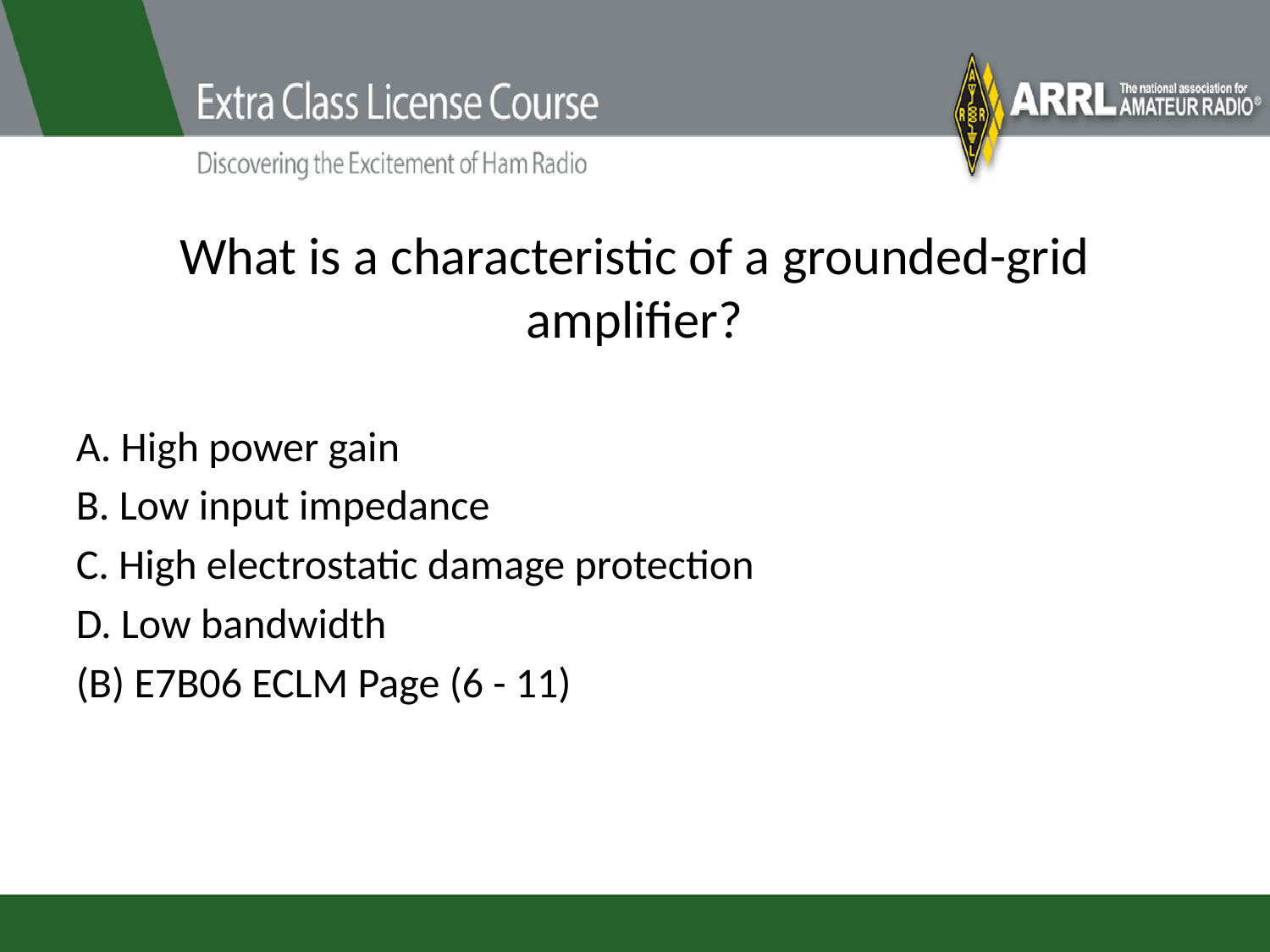

# What is a characteristic of a grounded-grid amplifier?
A. High power gain
B. Low input impedance
C. High electrostatic damage protection
D. Low bandwidth
(B) E7B06 ECLM Page (6 - 11)